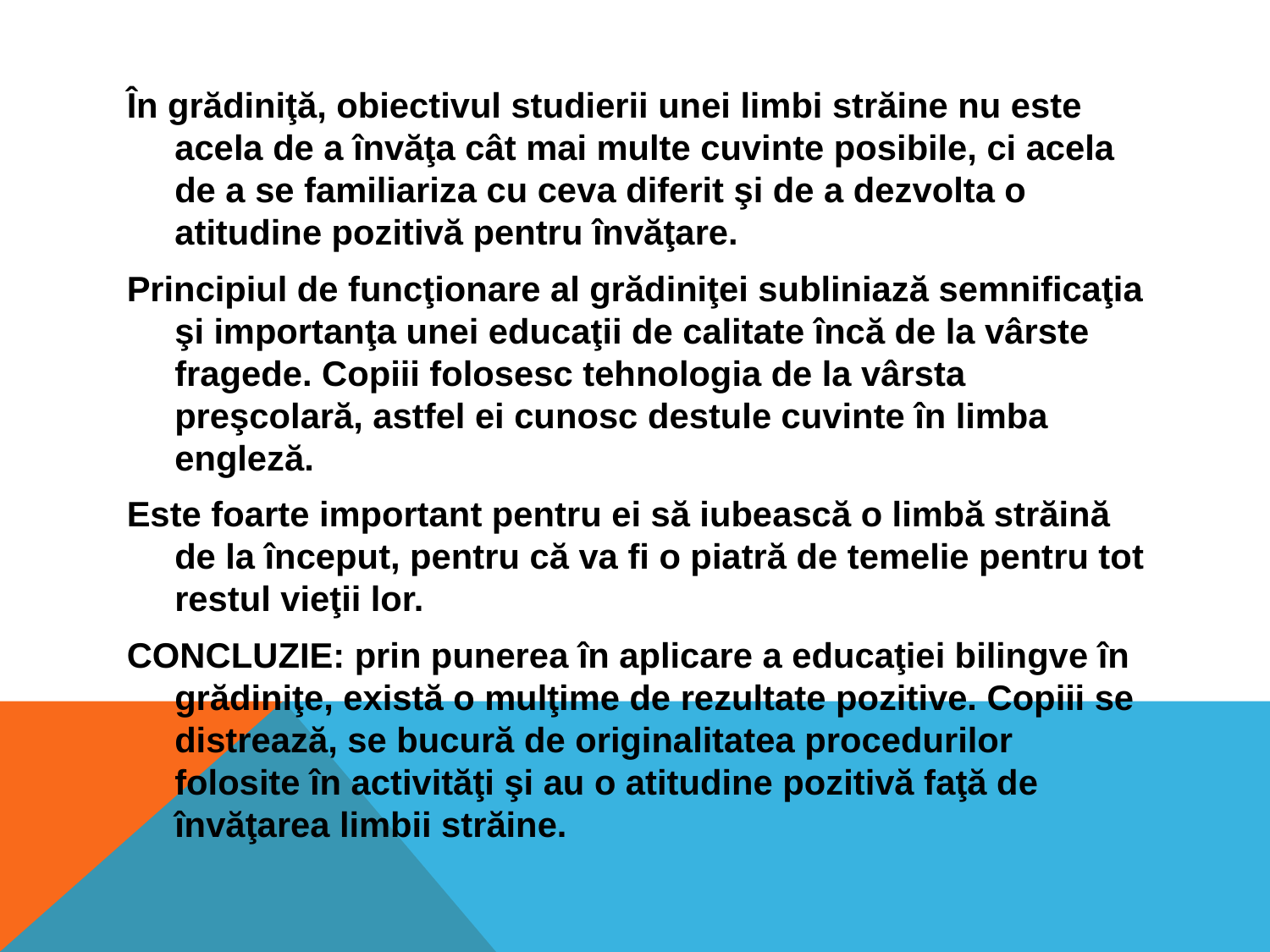

În grădiniţă, obiectivul studierii unei limbi străine nu este acela de a învăţa cât mai multe cuvinte posibile, ci acela de a se familiariza cu ceva diferit şi de a dezvolta o atitudine pozitivă pentru învăţare.
Principiul de funcţionare al grădiniţei subliniază semnificaţia şi importanţa unei educaţii de calitate încă de la vârste fragede. Copiii folosesc tehnologia de la vârsta preşcolară, astfel ei cunosc destule cuvinte în limba engleză.
Este foarte important pentru ei să iubească o limbă străină de la început, pentru că va fi o piatră de temelie pentru tot restul vieţii lor.
CONCLUZIE: prin punerea în aplicare a educaţiei bilingve în grădiniţe, există o mulţime de rezultate pozitive. Copiii se distrează, se bucură de originalitatea procedurilor folosite în activităţi şi au o atitudine pozitivă faţă de învăţarea limbii străine.